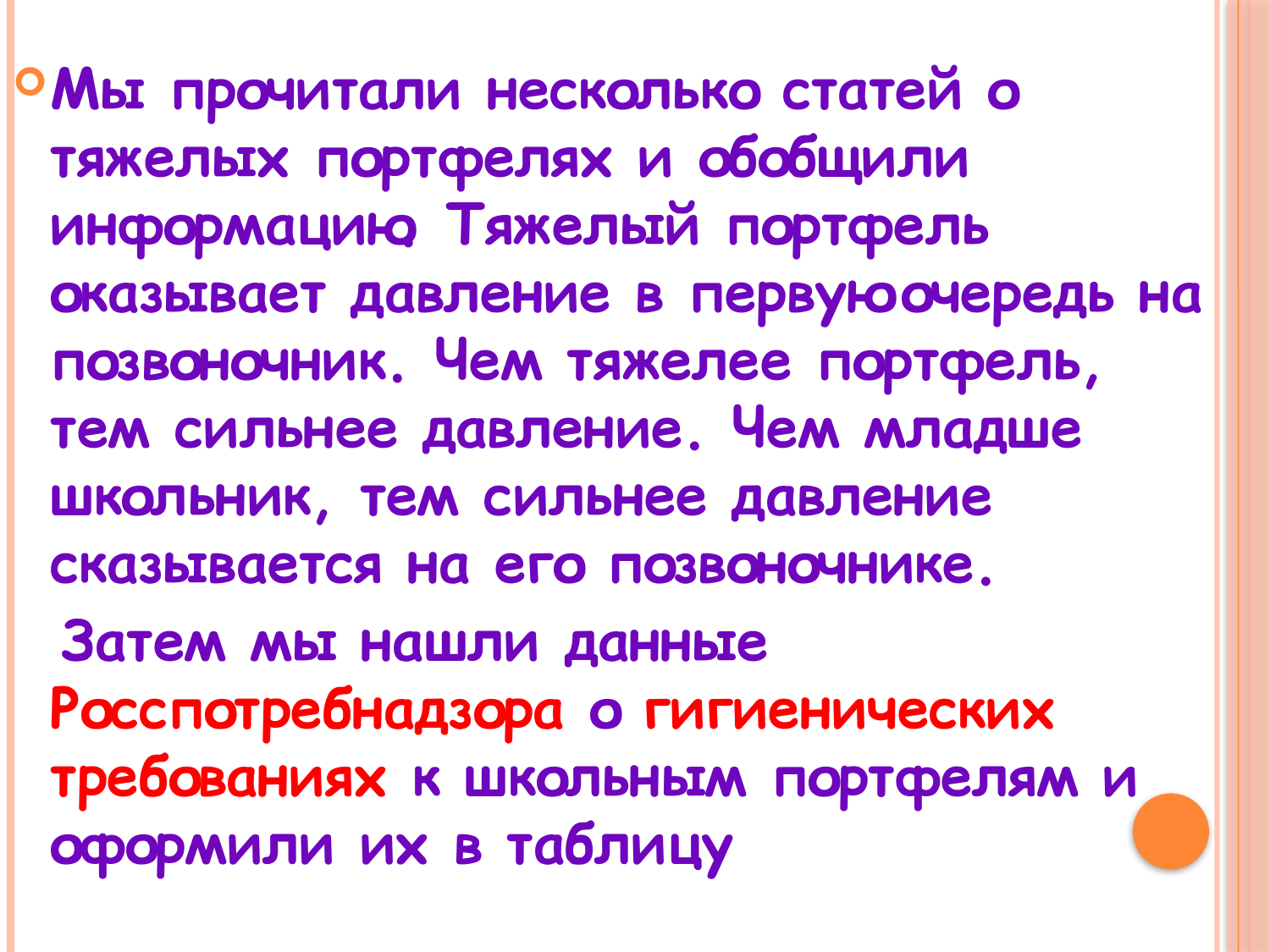

#
Мы прочитали несколько статей о тяжелых портфелях и обобщили информацию. Тяжелый портфель оказывает давление в первую очередь на позвоночник. Чем тяжелее портфель, тем сильнее давление. Чем младше школьник, тем сильнее давление сказывается на его позвоночнике.
  Затем мы нашли данные Росспотребнадзора о гигиенических требованиях к школьным портфелям и оформили их в таблицу